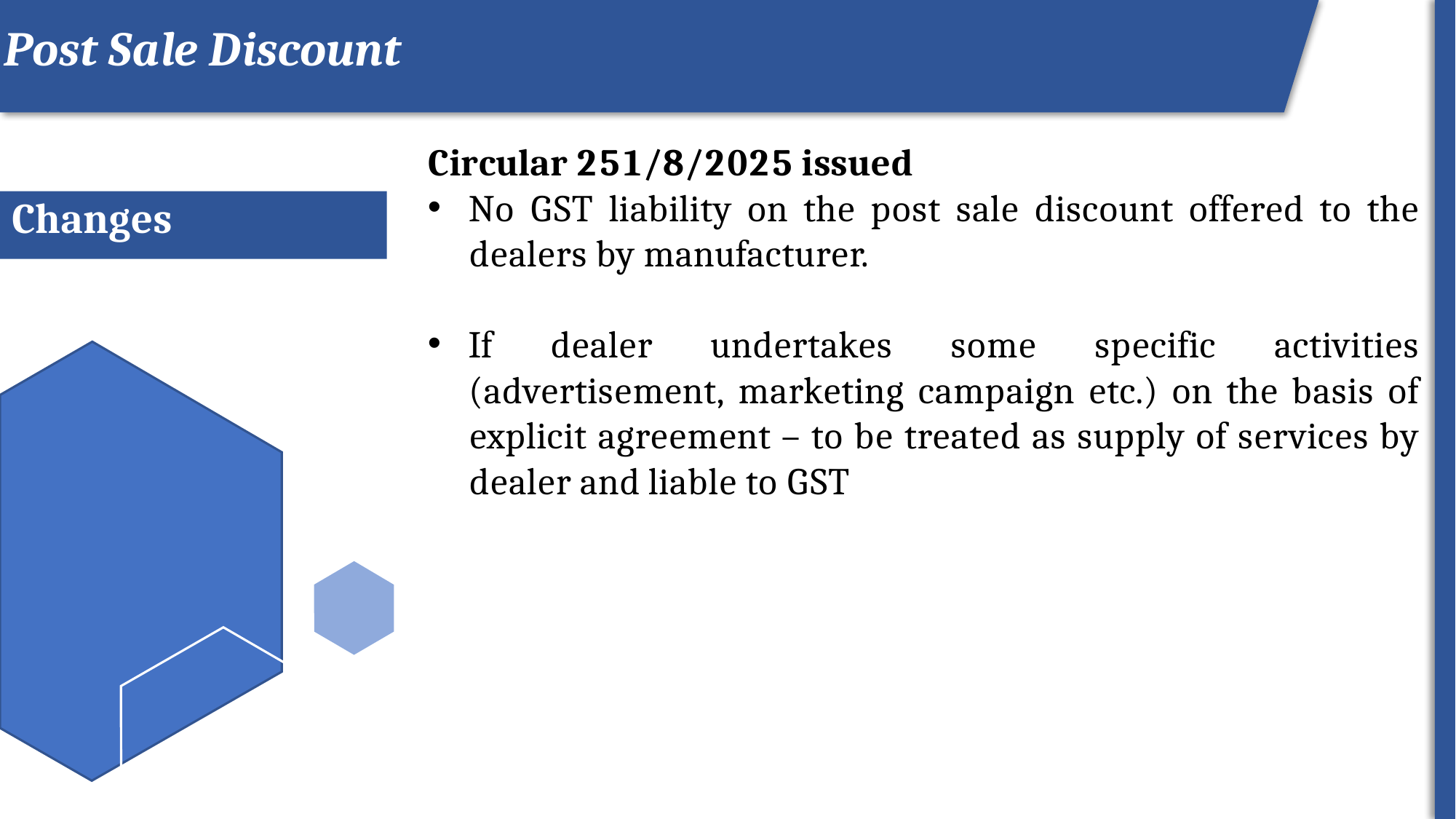

Post Sale Discount
ROI
Circular 251/8/2025 issued
No GST liability on the post sale discount offered to the dealers by manufacturer.

If dealer undertakes some specific activities (advertisement, marketing campaign etc.) on the basis of explicit agreement – to be treated as supply of services by dealer and liable to GST

# Changes
53